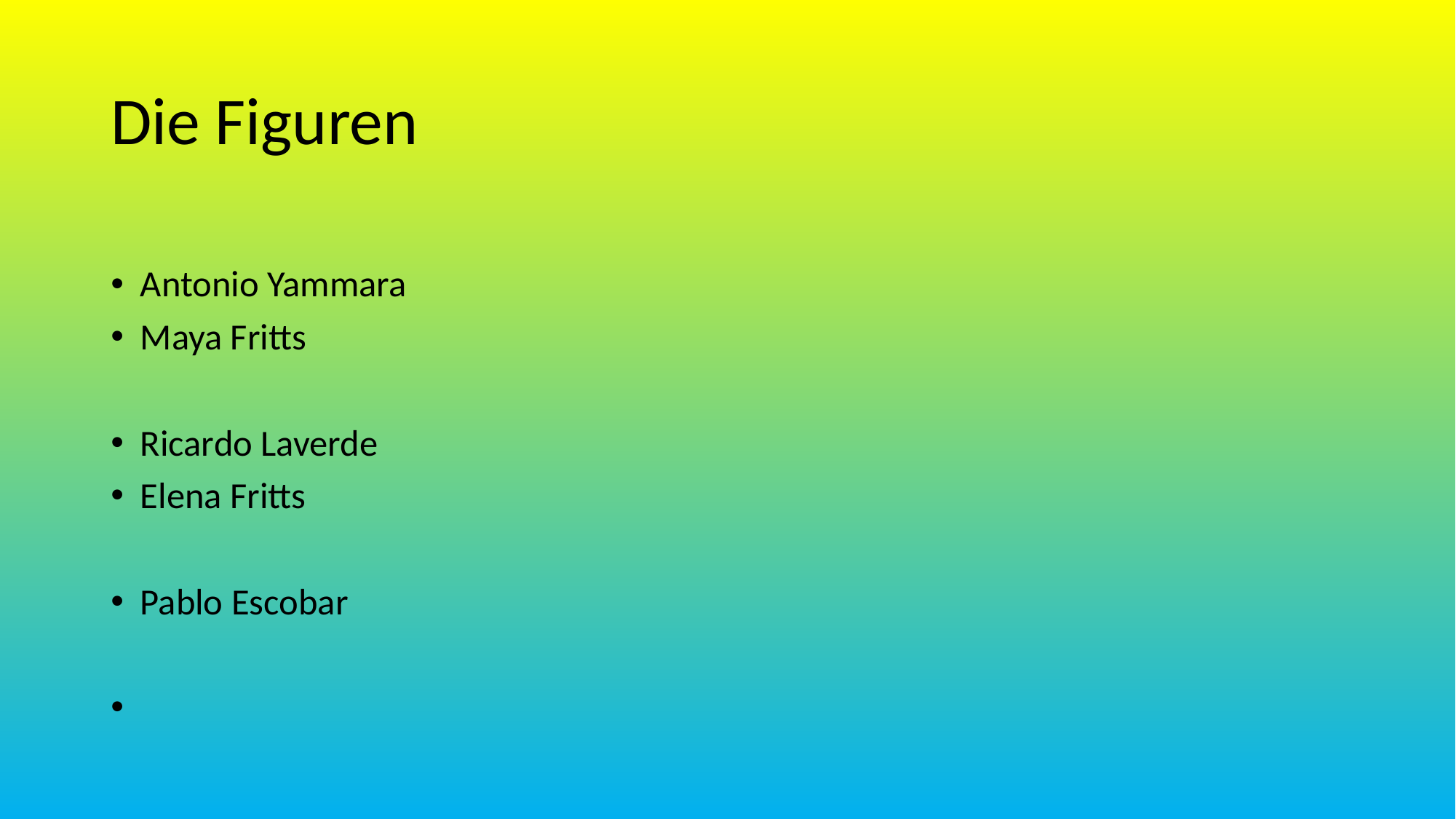

Die Figuren

Antonio Yammara
Maya Fritts

Ricardo Laverde
Elena Fritts

Pablo Escobar